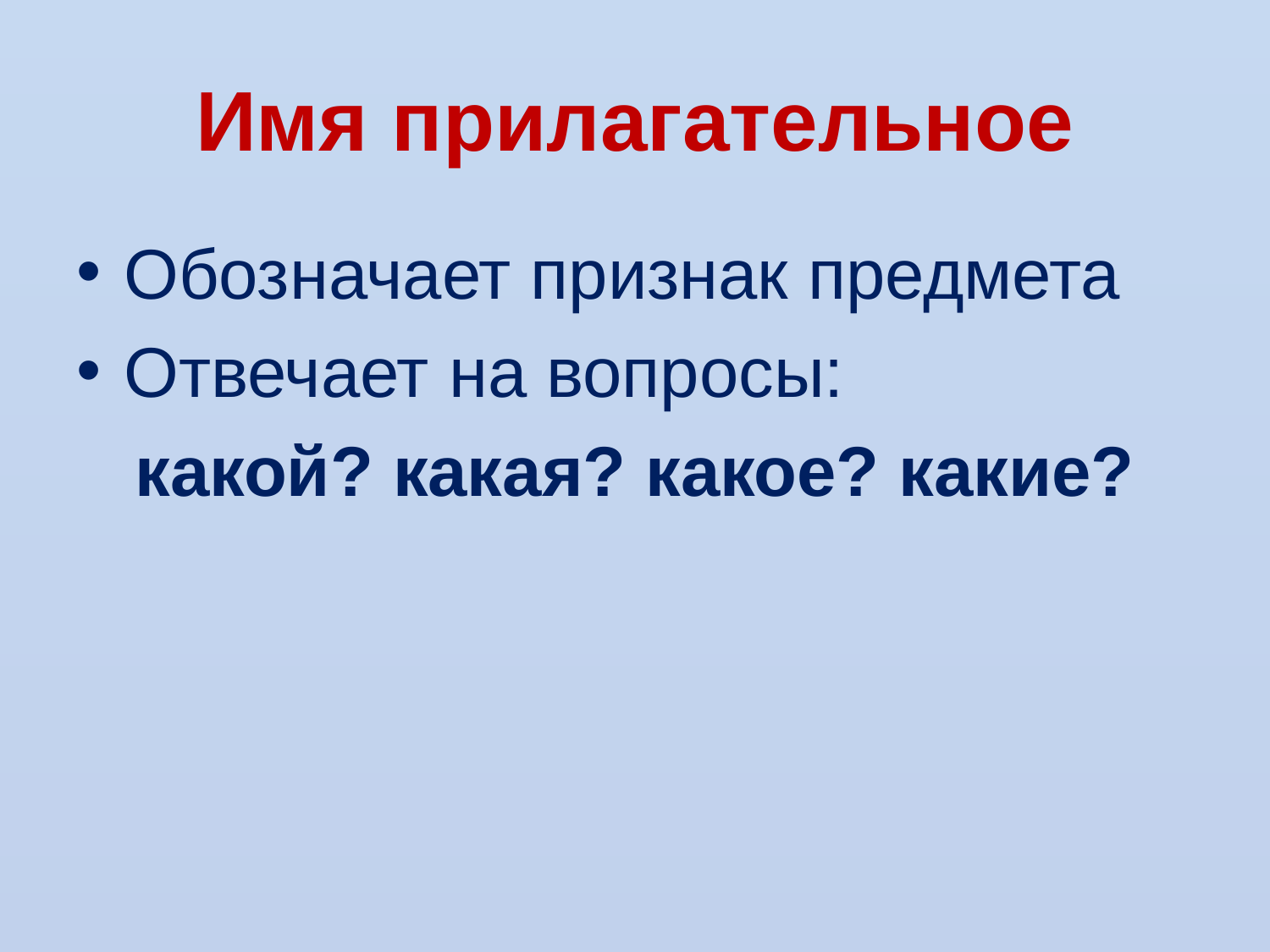

# Имя прилагательное
Обозначает признак предмета
Отвечает на вопросы:
   какой? какая? какое? какие?